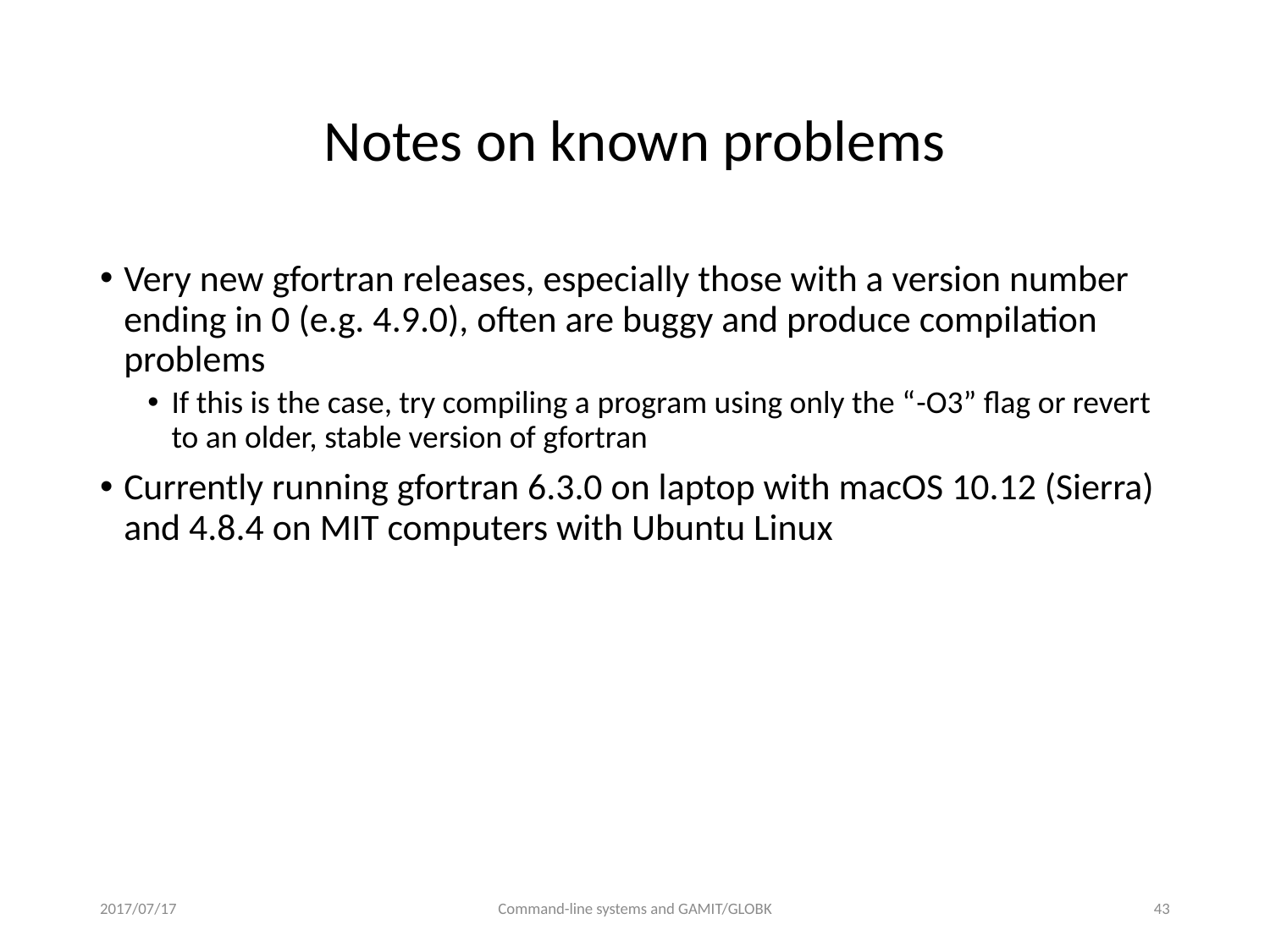

# Notes on known problems
Very new gfortran releases, especially those with a version number ending in 0 (e.g. 4.9.0), often are buggy and produce compilation problems
If this is the case, try compiling a program using only the “-O3” flag or revert to an older, stable version of gfortran
Currently running gfortran 6.3.0 on laptop with macOS 10.12 (Sierra) and 4.8.4 on MIT computers with Ubuntu Linux
2017/07/17
Command-line systems and GAMIT/GLOBK
43